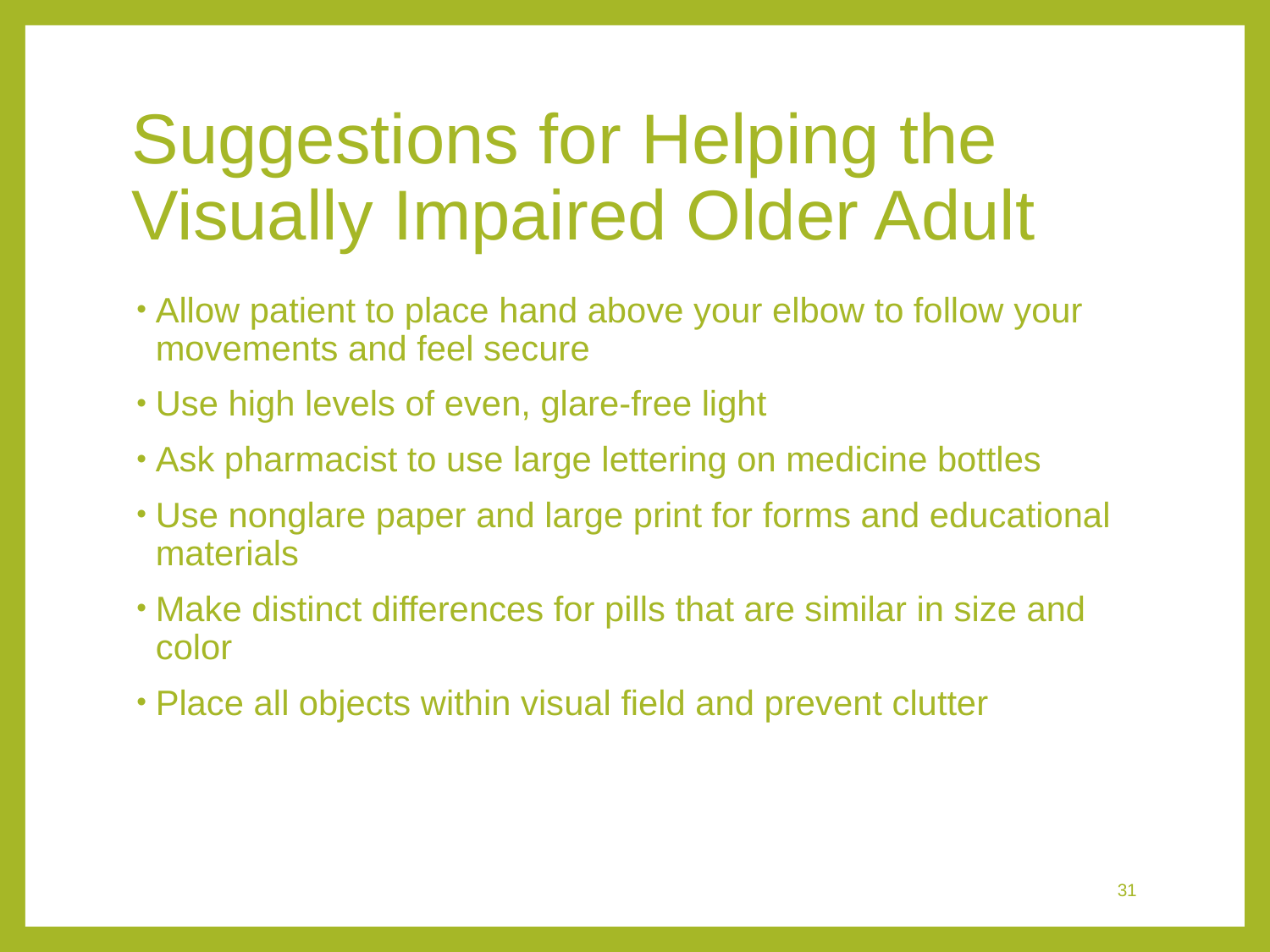

# Suggestions for Helping the Visually Impaired Older Adult
Allow patient to place hand above your elbow to follow your movements and feel secure
Use high levels of even, glare-free light
Ask pharmacist to use large lettering on medicine bottles
Use nonglare paper and large print for forms and educational materials
Make distinct differences for pills that are similar in size and color
Place all objects within visual field and prevent clutter
 31